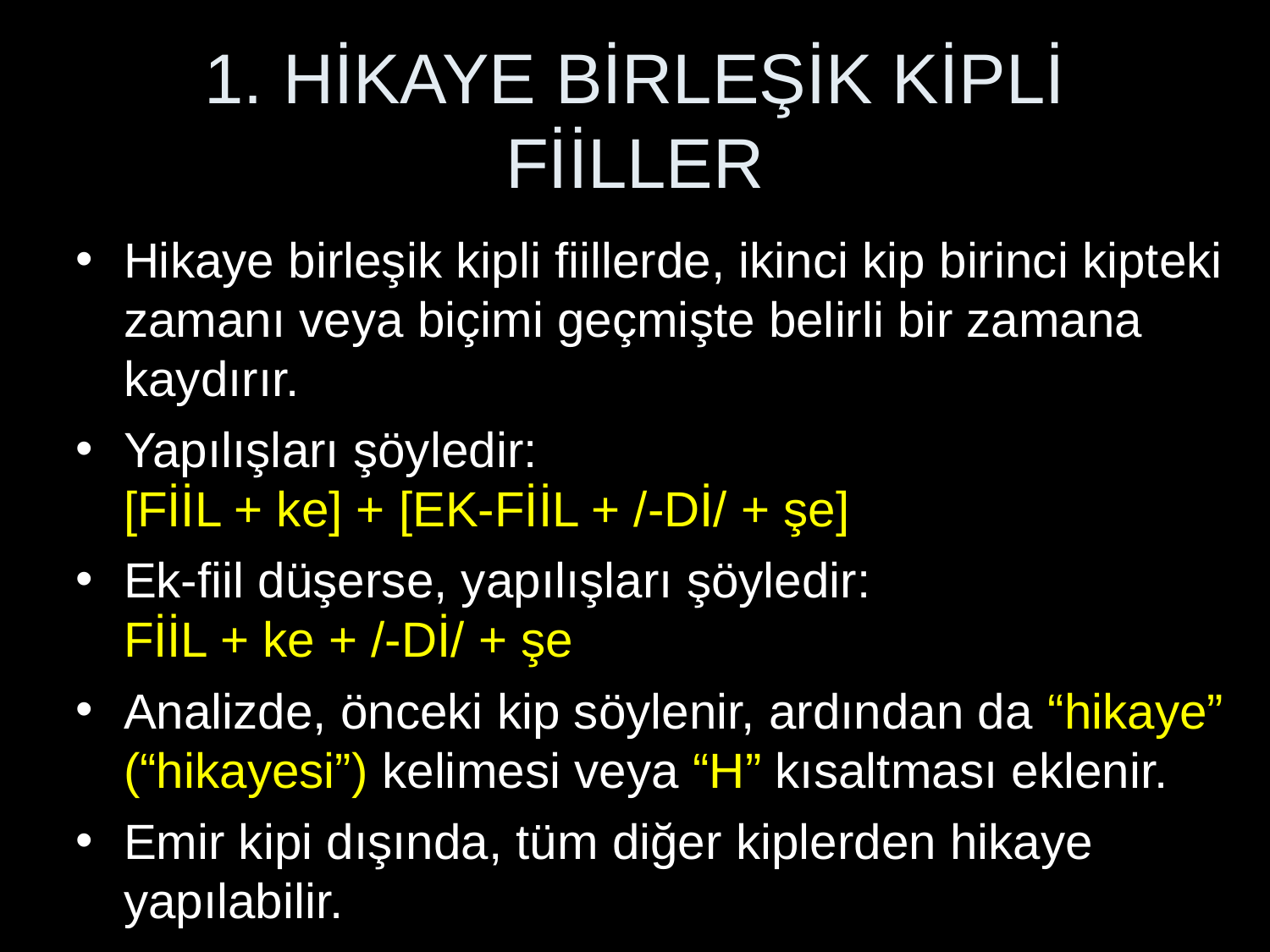

# 1. HİKAYE BİRLEŞİK KİPLİ FİİLLER
Hikaye birleşik kipli fiillerde, ikinci kip birinci kipteki zamanı veya biçimi geçmişte belirli bir zamana kaydırır.
Yapılışları şöyledir:
[FİİL + ke] + [EK-FİİL + /-Dİ/ + şe]
Ek-fiil düşerse, yapılışları şöyledir:
FİİL + ke + /-Dİ/ + şe
Analizde, önceki kip söylenir, ardından da “hikaye” (“hikayesi”) kelimesi veya “H” kısaltması eklenir.
Emir kipi dışında, tüm diğer kiplerden hikaye yapılabilir.